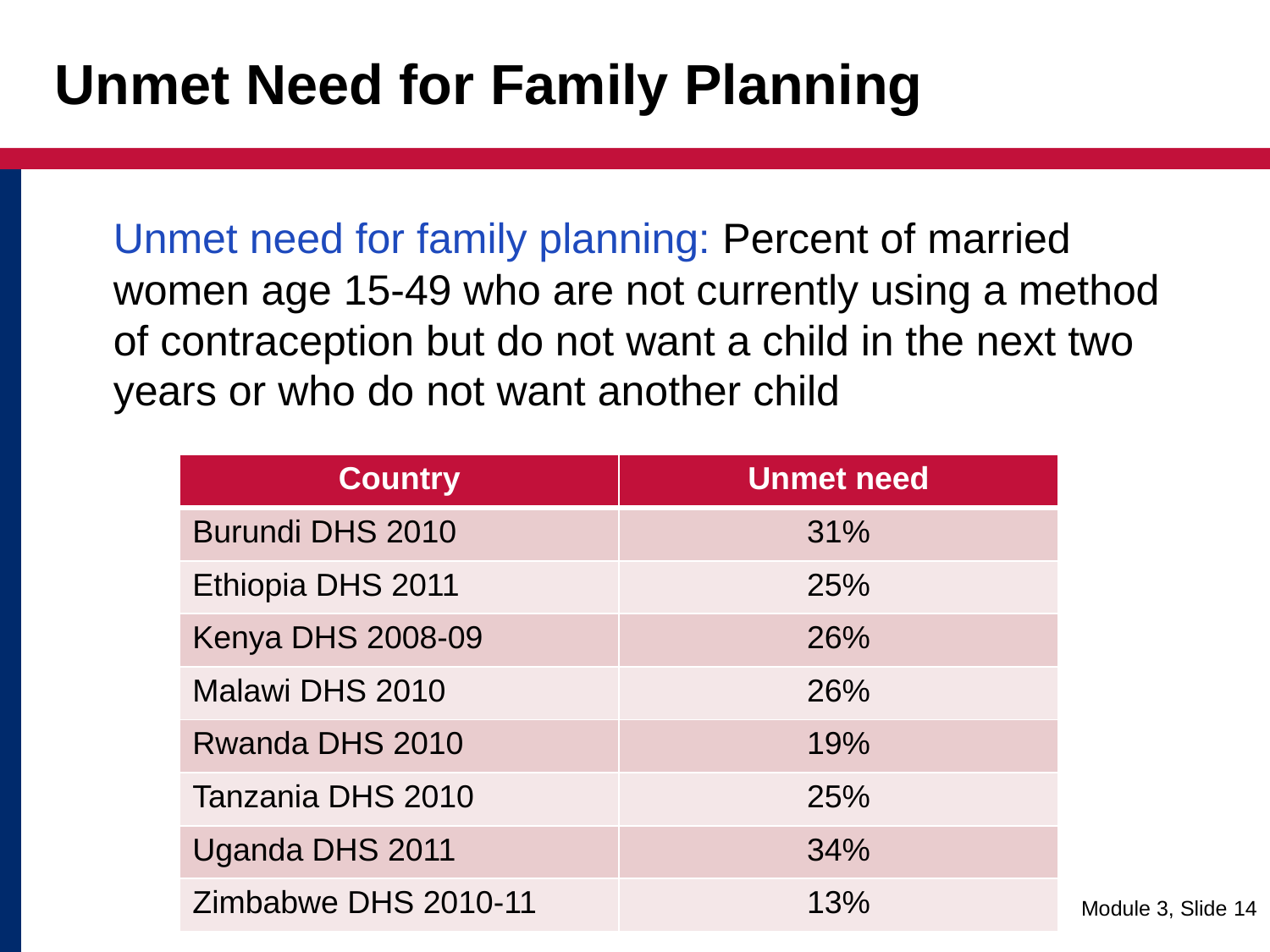

# Unmet Need for Family Planning
	Unmet need for family planning: Percent of married women age 15-49 who are not currently using a method of contraception but do not want a child in the next two years or who do not want another child

| Country | Unmet need |
| --- | --- |
| Burundi DHS 2010 | 31% |
| Ethiopia DHS 2011 | 25% |
| Kenya DHS 2008-09 | 26% |
| Malawi DHS 2010 | 26% |
| Rwanda DHS 2010 | 19% |
| Tanzania DHS 2010 | 25% |
| Uganda DHS 2011 | 34% |
| Zimbabwe DHS 2010-11 | 13% |
Module 3, Slide 14